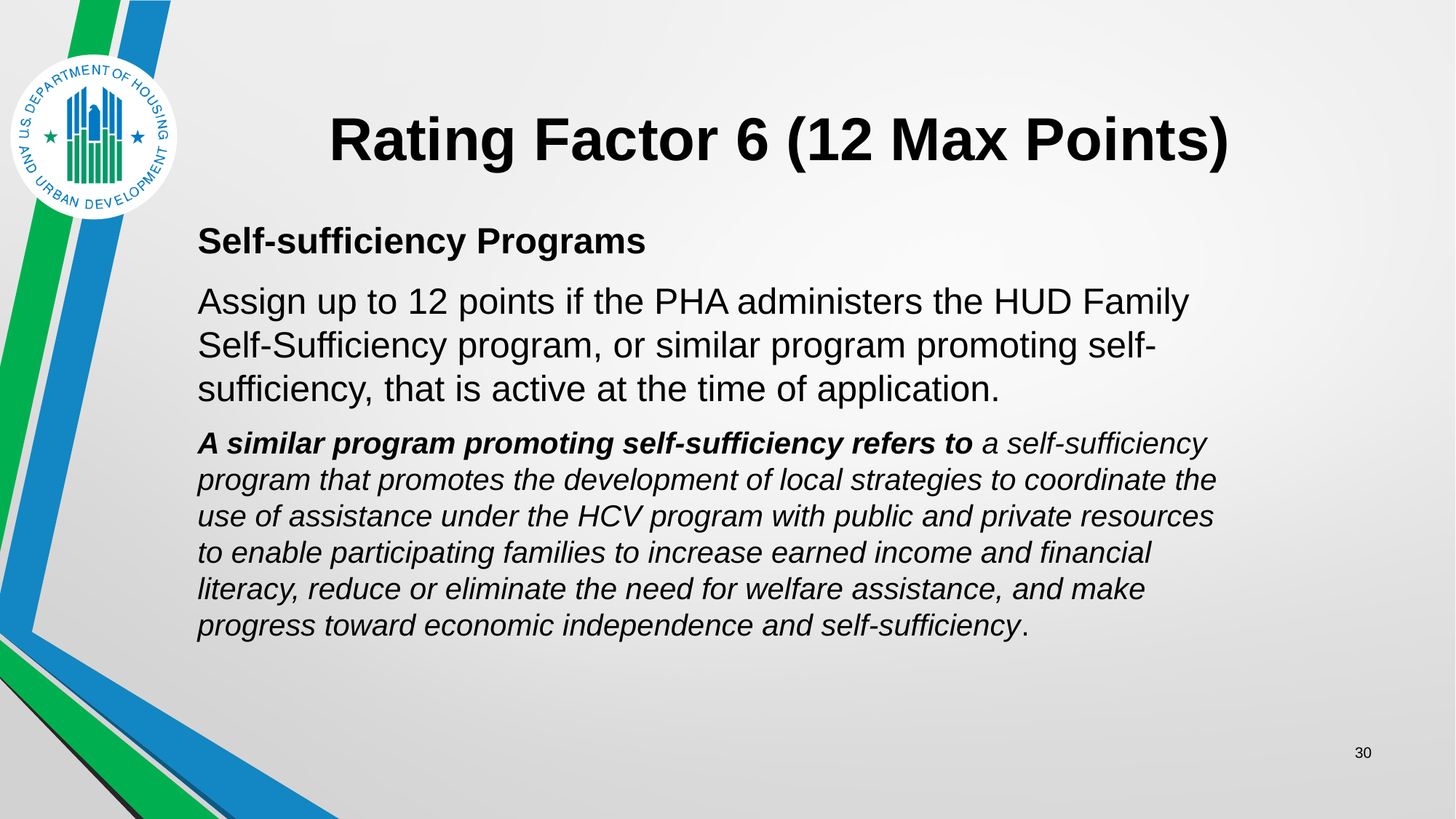

# Rating Factor 6 (12 Max Points)
Self-sufficiency Programs
Assign up to 12 points if the PHA administers the HUD Family Self-Sufficiency program, or similar program promoting self-sufficiency, that is active at the time of application.
A similar program promoting self-sufficiency refers to a self-sufficiency program that promotes the development of local strategies to coordinate the use of assistance under the HCV program with public and private resources to enable participating families to increase earned income and financial literacy, reduce or eliminate the need for welfare assistance, and make progress toward economic independence and self-sufficiency.
30